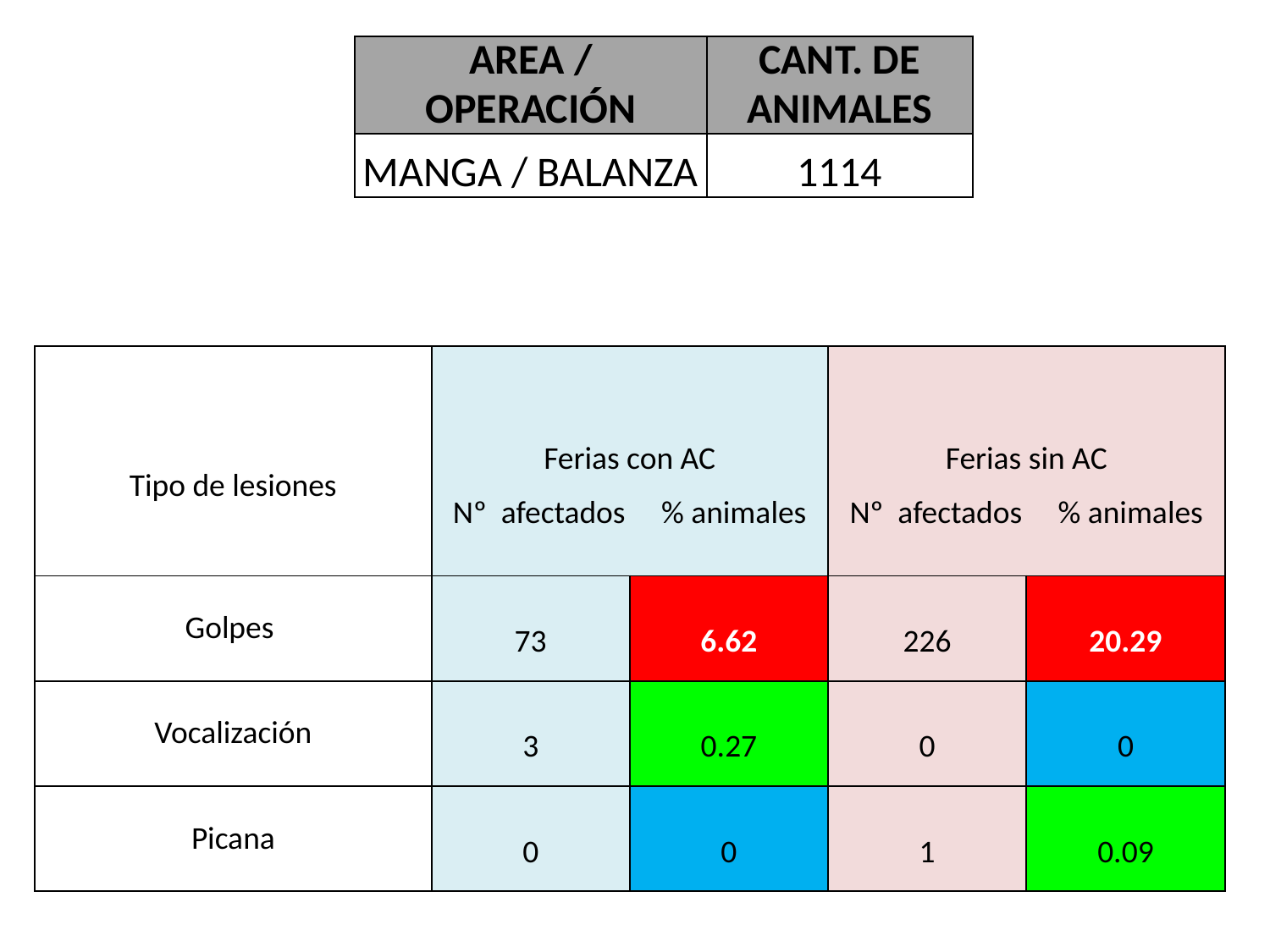

| AREA / OPERACIÓN | CANT. DE ANIMALES |
| --- | --- |
| MANGA / BALANZA | 1114 |
| Tipo de lesiones | Ferias con AC Nº afectados % animales |  | Ferias sin AC Nº afectados % animales |  |
| --- | --- | --- | --- | --- |
| Golpes | 73 | 6.62 | 226 | 20.29 |
| Vocalización | 3 | 0.27 | 0 | 0 |
| Picana | 0 | 0 | 1 | 0.09 |